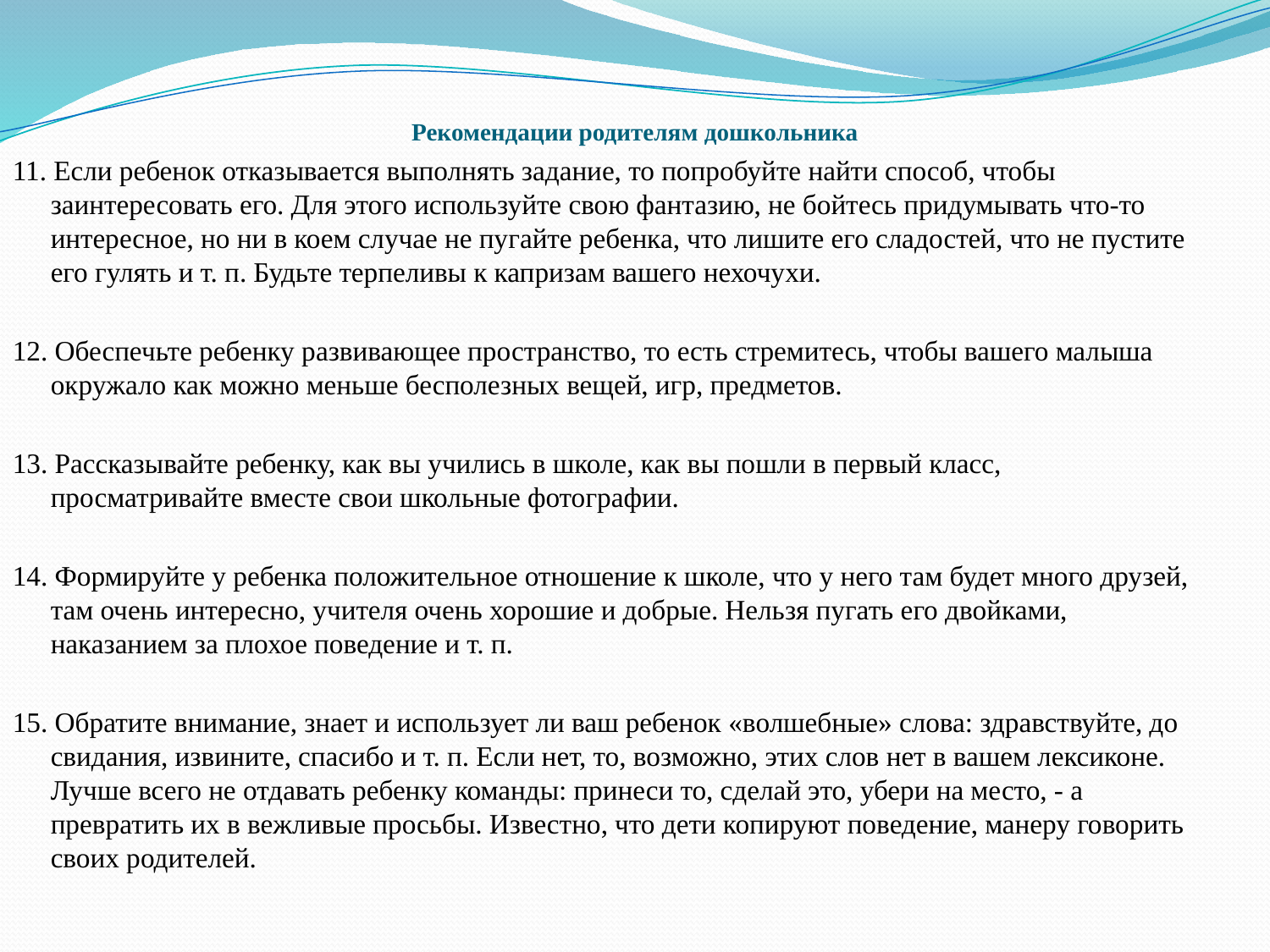

# Рекомендации родителям дошкольника
11. Если ребенок отказывается выполнять задание, то попробуйте найти способ, чтобы заинтересовать его. Для этого используйте свою фантазию, не бойтесь придумывать что-то интересное, но ни в коем случае не пугайте ребенка, что лишите его сладостей, что не пустите его гулять и т. п. Будьте терпеливы к капризам вашего нехочухи.

12. Обеспечьте ребенку развивающее пространство, то есть стремитесь, чтобы вашего малыша окружало как можно меньше бесполезных вещей, игр, предметов.

13. Рассказывайте ребенку, как вы учились в школе, как вы пошли в первый класс, просматривайте вместе свои школьные фотографии.

14. Формируйте у ребенка положительное отношение к школе, что у него там будет много друзей, там очень интересно, учителя очень хорошие и добрые. Нельзя пугать его двойками, наказанием за плохое поведение и т. п.

15. Обратите внимание, знает и использует ли ваш ребенок «волшебные» слова: здравствуйте, до свидания, извините, спасибо и т. п. Если нет, то, возможно, этих слов нет в вашем лексиконе. Лучше всего не отдавать ребенку команды: принеси то, сделай это, убери на место, - а превратить их в вежливые просьбы. Известно, что дети копируют поведение, манеру говорить своих родителей.